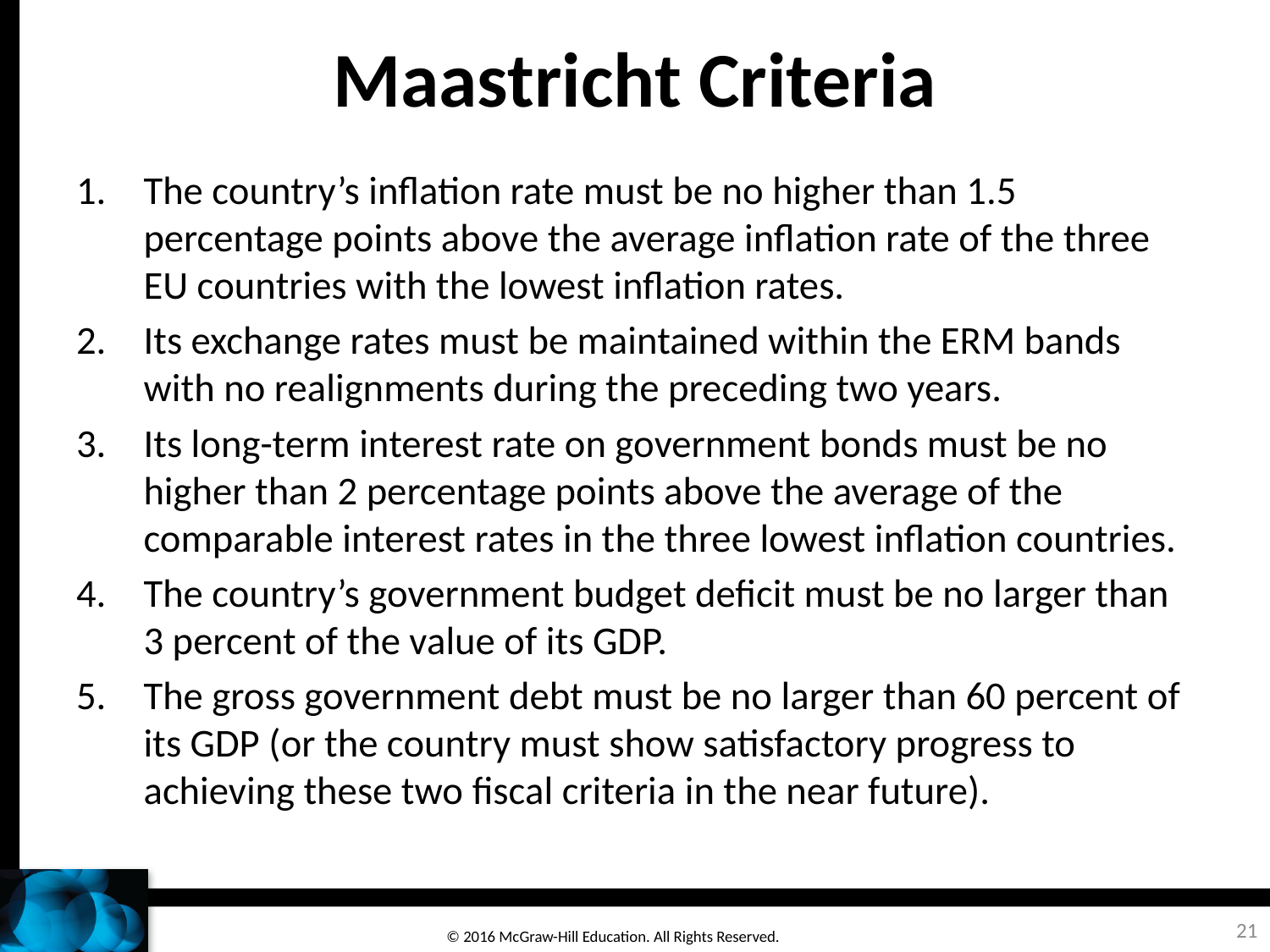

# Maastricht Criteria
The country’s inflation rate must be no higher than 1.5 percentage points above the average inflation rate of the three EU countries with the lowest inflation rates.
Its exchange rates must be maintained within the ERM bands with no realignments during the preceding two years.
Its long-term interest rate on government bonds must be no higher than 2 percentage points above the average of the comparable interest rates in the three lowest inflation countries.
The country’s government budget deficit must be no larger than 3 percent of the value of its GDP.
The gross government debt must be no larger than 60 percent of its GDP (or the country must show satisfactory progress to achieving these two fiscal criteria in the near future).

21
© 2016 McGraw-Hill Education. All Rights Reserved.